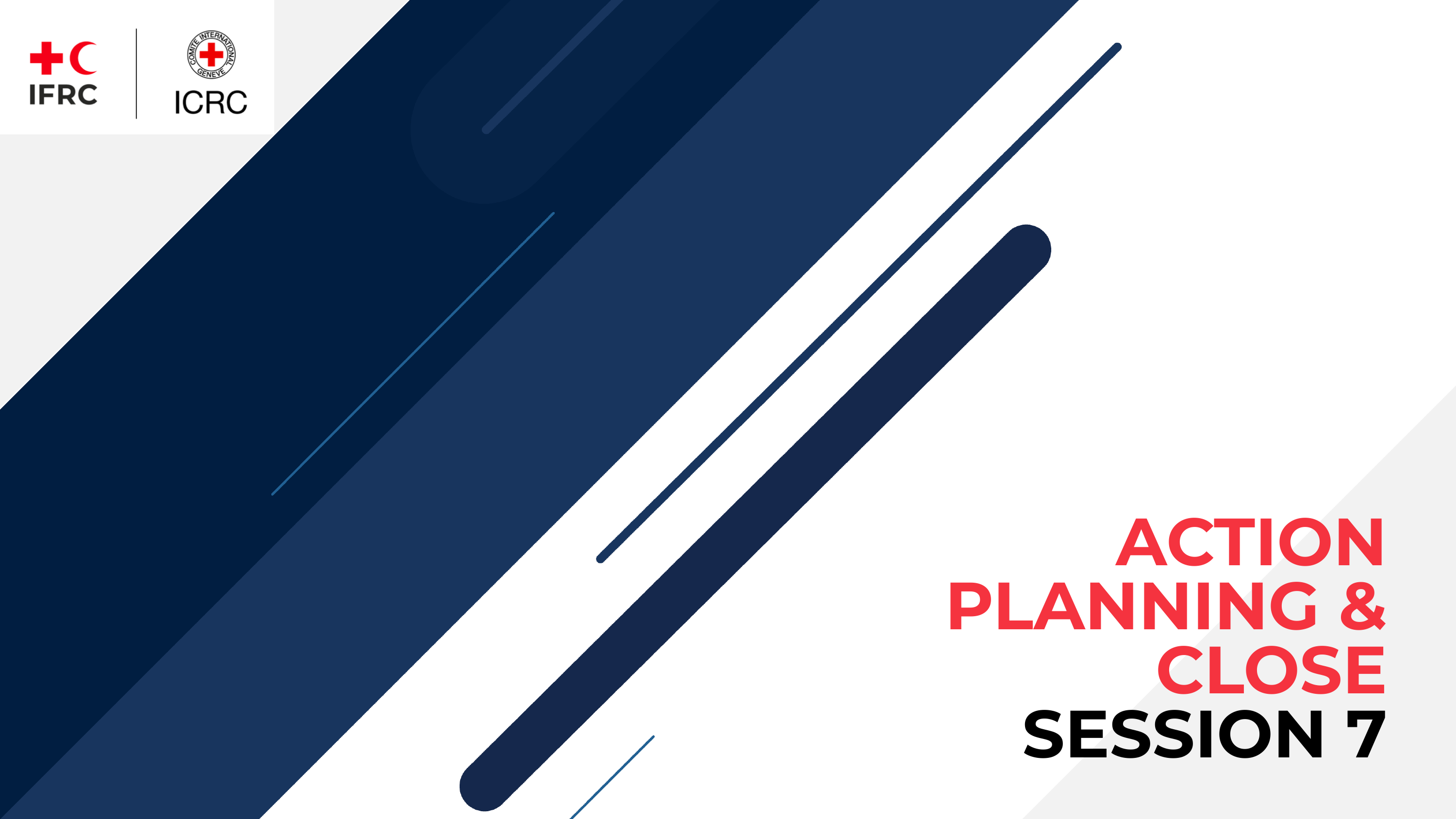

# ACTION PLANNING & CLOSE SESSION 7